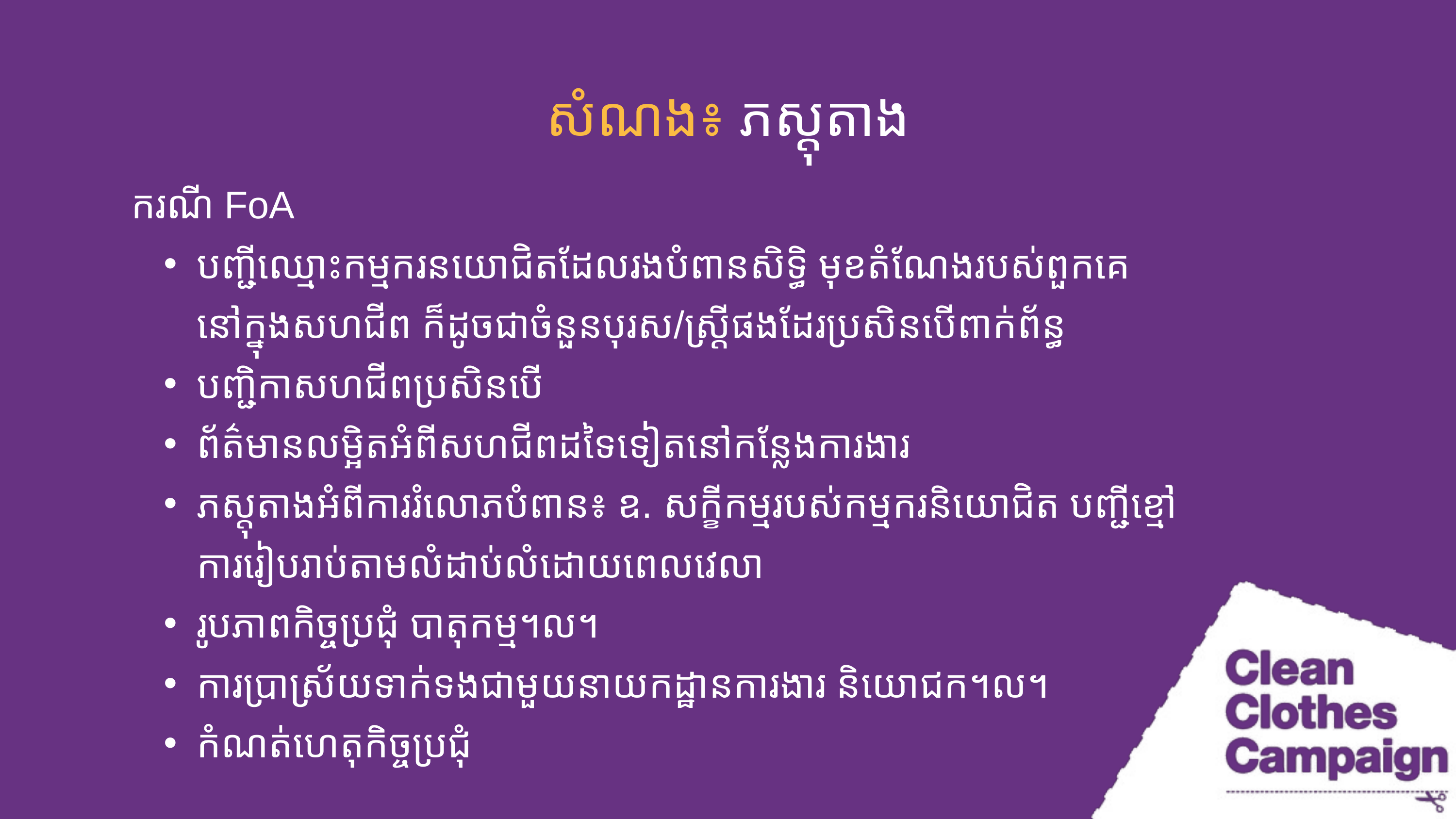

សំណង៖ ភស្តុ​តាង​

ករណី FoA
បញ្ជី​ឈ្មោះ​កម្មករនយោជិតដែល​រង​បំពានសិទ្ធិ ​មុខតំណែង​របស់​ពួកគេនៅក្នុង​សហជីព ក៏ដូចជា​ចំនួន​បុរស/ស្រ្តីផងដែរ​ប្រសិនបើ​ពាក់ព័ន្ធ
បញ្ជិកាសហជីពប្រសិនបើ
ព័ត៌មាន​លម្អិត​អំពីសហជីពដទៃទៀត​នៅកន្លែងការងារ
ភស្តុ​តាង​អំពីការរំលោភបំពាន៖ ឧ. សក្ខីកម្ម​របស់​កម្មករនិយោជិត បញ្ជី​ខ្មៅ ការរៀបរាប់​តាម​លំដាប់​លំដោយ​ពេលវេលា
រូបភាព​កិច្ចប្រជុំ បាតុកម្ម។ល។
ការប្រាស្រ័យទាក់ទងជាមួយនាយកដ្ឋាន​ការងារ និយោជក។ល។
កំណត់​ហេតុ​កិច្ចប្រជុំ​